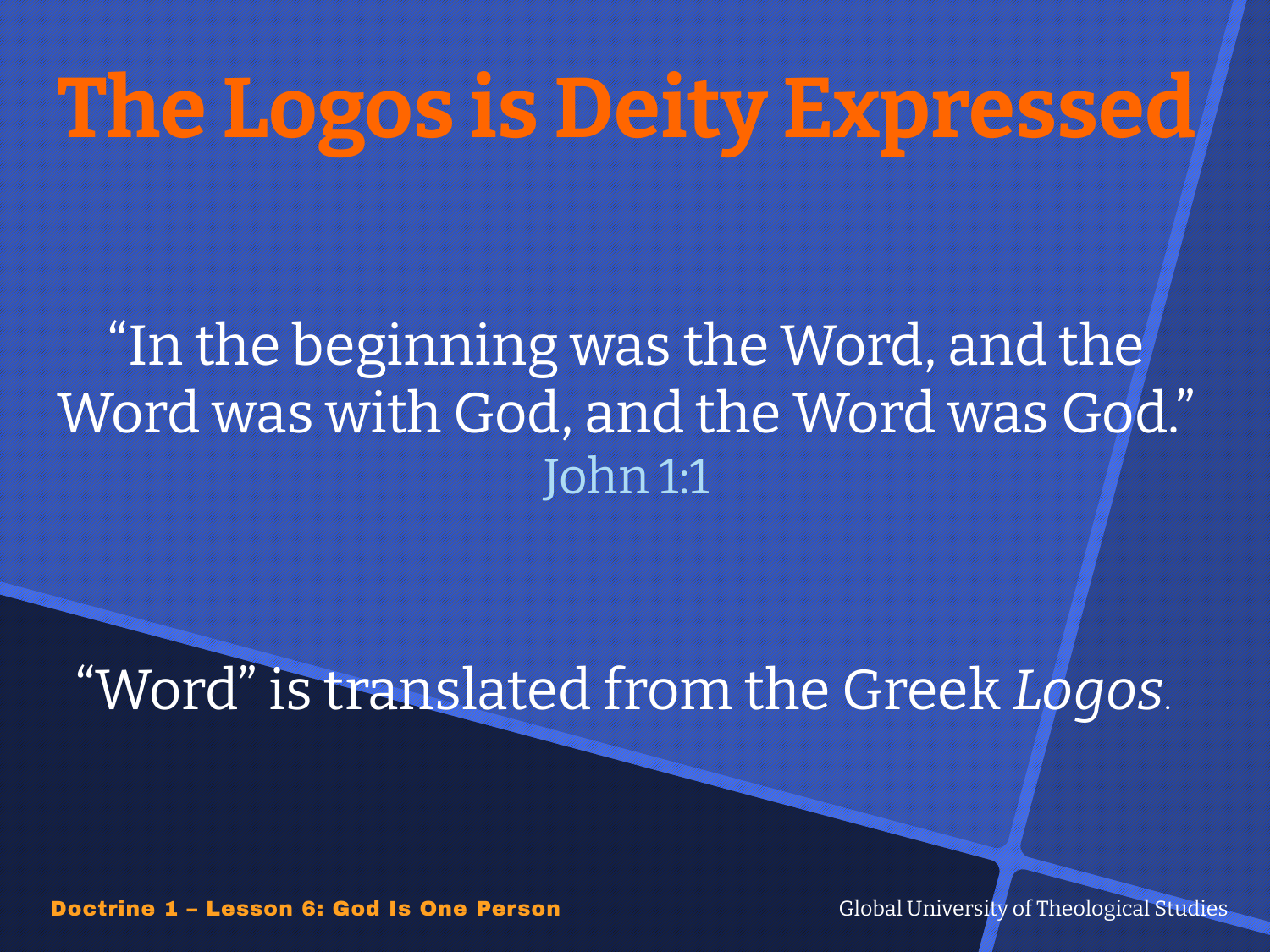

The Logos is Deity Expressed
“In the beginning was the Word, and the Word was with God, and the Word was God.”
John 1:1
“Word” is translated from the Greek Logos.
Doctrine 1 – Lesson 6: God Is One Person                                   Global University of Theological Studies